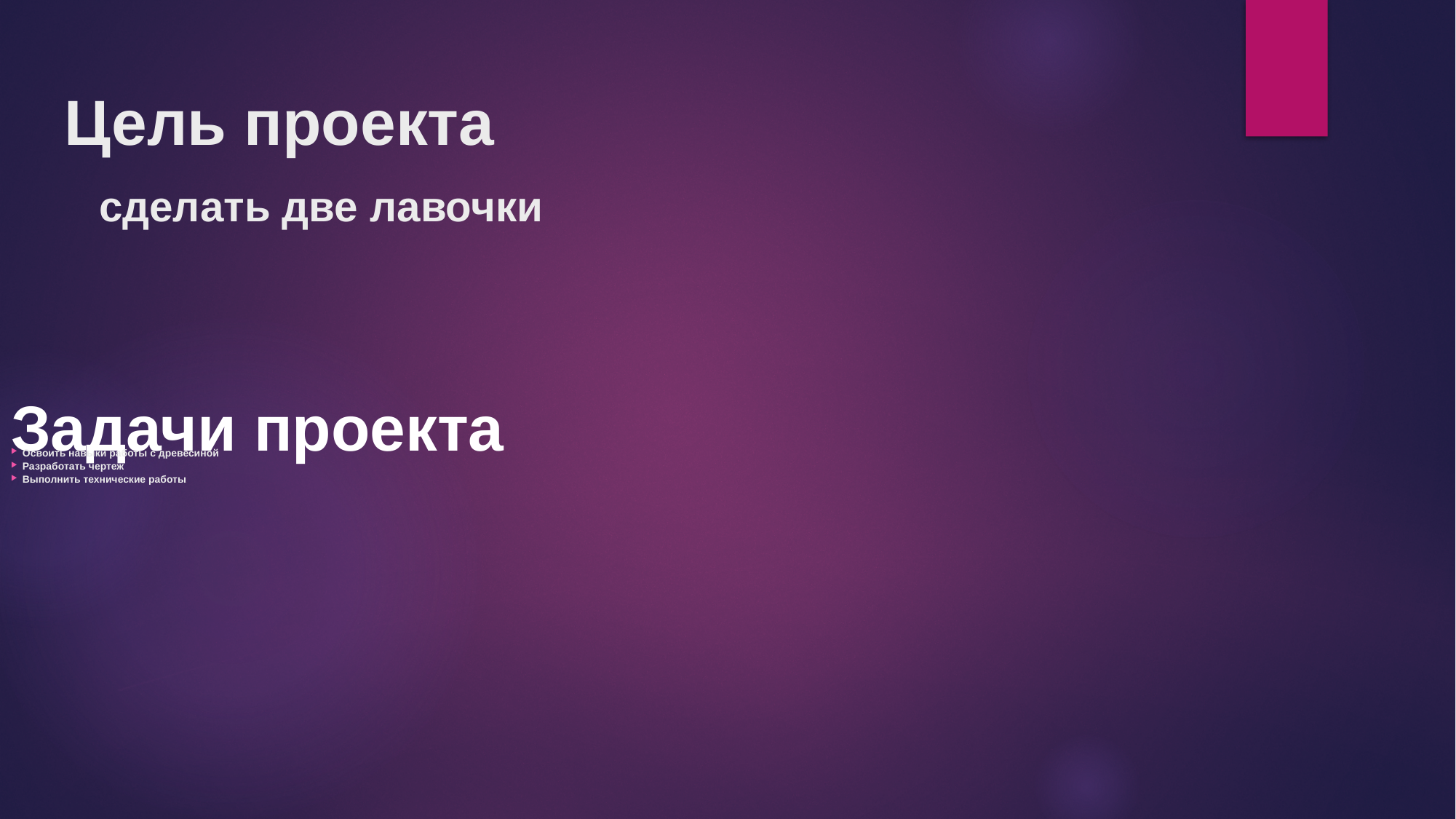

# Цель проекта сделать две лавочки Задачи проекта

Освоить навыки работы с древесиной
Разработать чертеж
Выполнить технические работы.